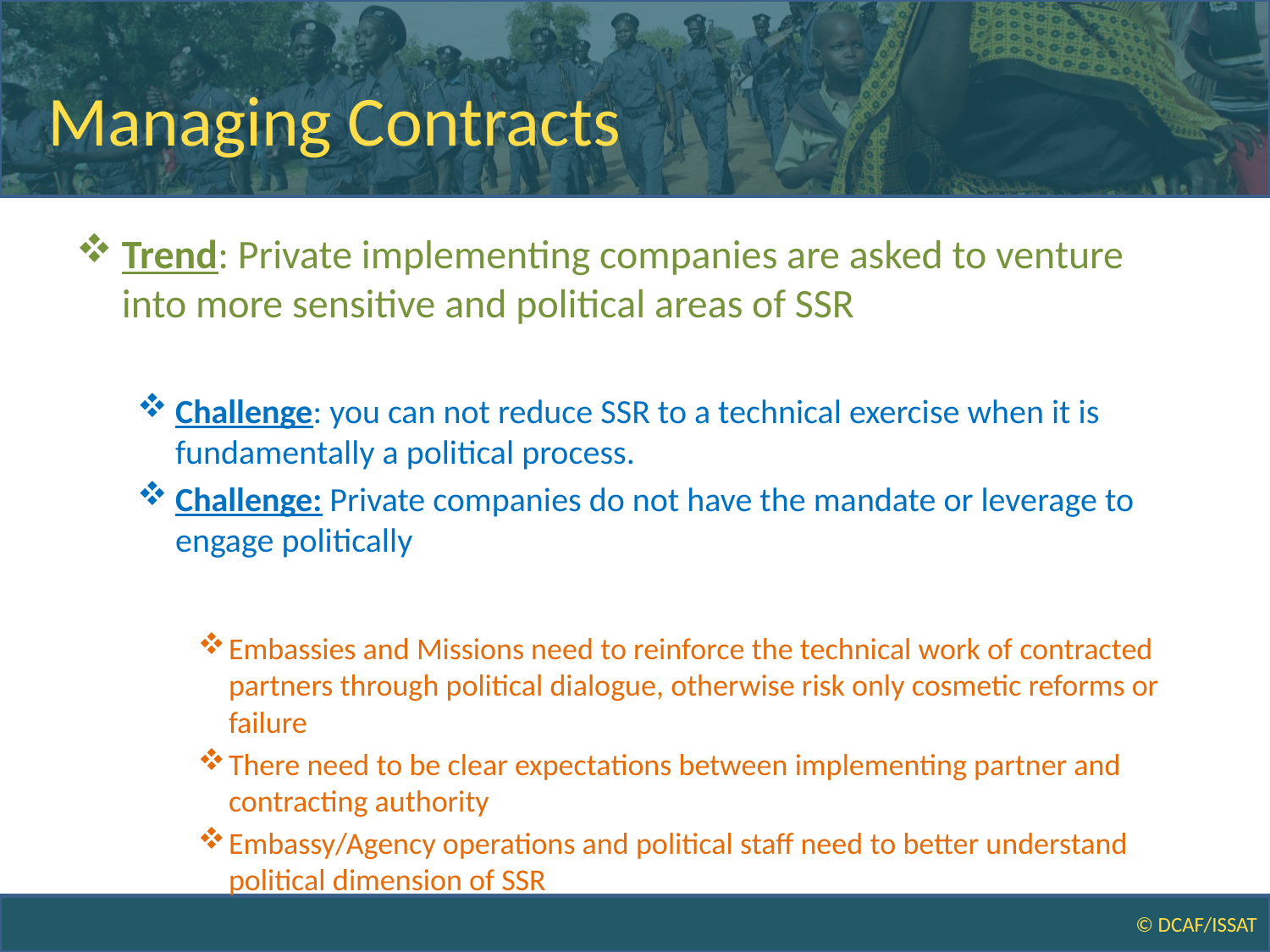

# Managing Contracts
Trend: Private implementing companies are asked to venture into more sensitive and political areas of SSR

Challenge: you can not reduce SSR to a technical exercise when it is fundamentally a political process.
Challenge: Private companies do not have the mandate or leverage to engage politically

Embassies and Missions need to reinforce the technical work of contracted partners through political dialogue, otherwise risk only cosmetic reforms or failure
There need to be clear expectations between implementing partner and contracting authority
Embassy/Agency operations and political staff need to better understand political dimension of SSR